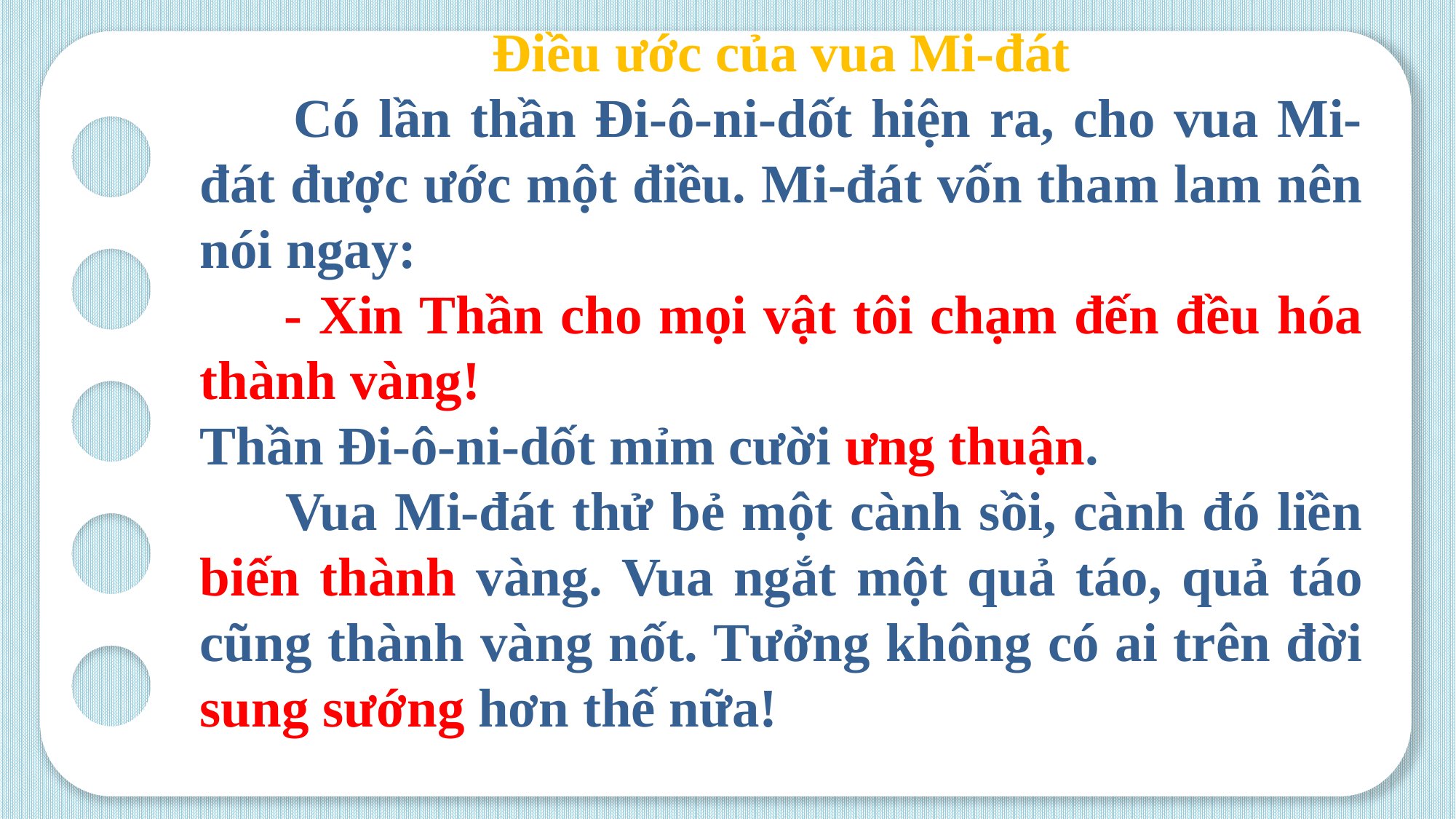

Điều ước của vua Mi-đát
     Có lần thần Đi-ô-ni-dốt hiện ra, cho vua Mi-đát được ước một điều. Mi-đát vốn tham lam nên nói ngay:
     - Xin Thần cho mọi vật tôi chạm đến đều hóa thành vàng!
Thần Đi-ô-ni-dốt mỉm cười ưng thuận.
     Vua Mi-đát thử bẻ một cành sồi, cành đó liền biến thành vàng. Vua ngắt một quả táo, quả táo cũng thành vàng nốt. Tưởng không có ai trên đời sung sướng hơn thế nữa!